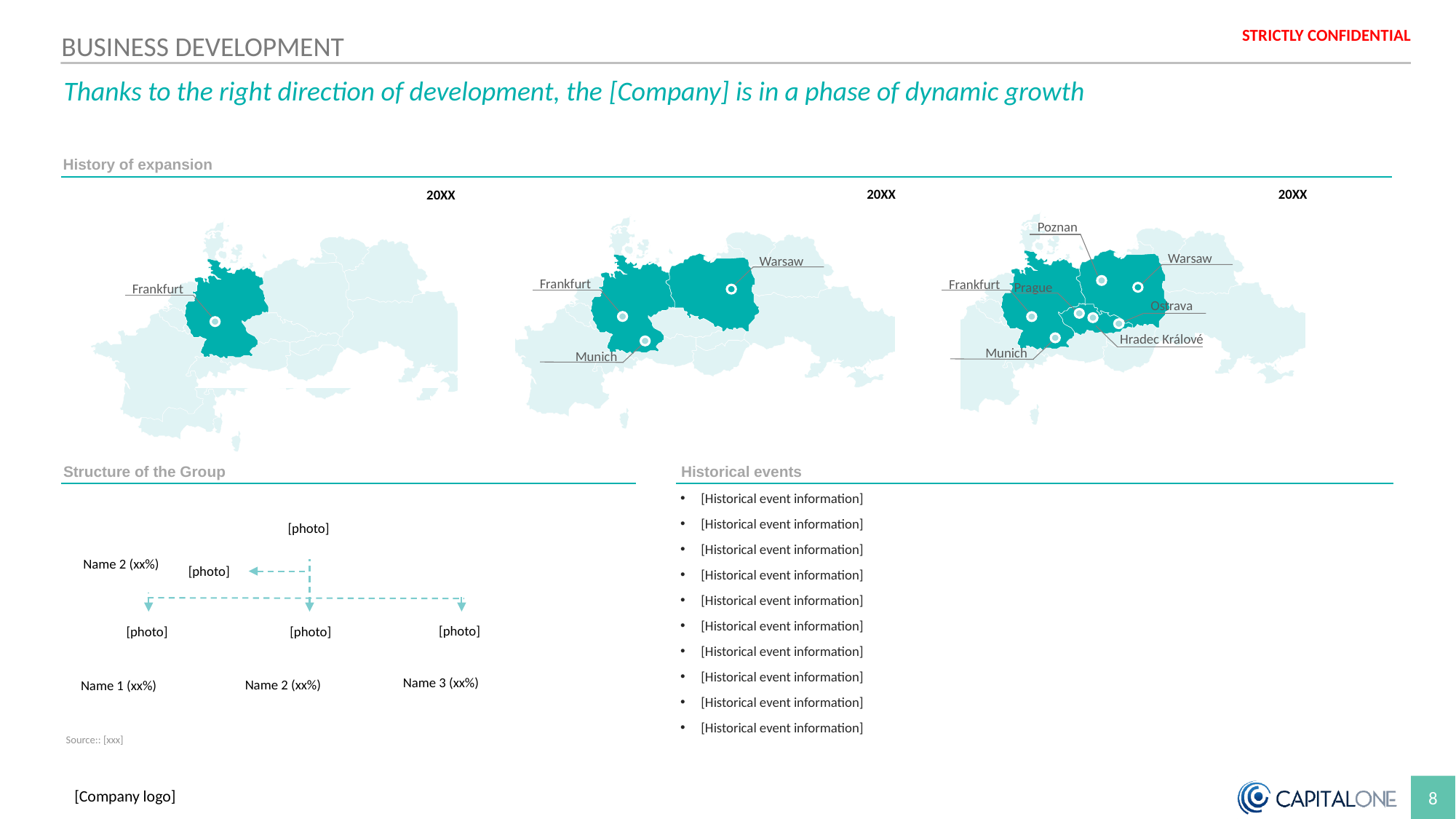

BUSINESS DEVELOPMENT
Thanks to the right direction of development, the [Company] is in a phase of dynamic growth

History of expansion

20XX
20XX
20XX

Poznan

Warsaw

Warsaw

Frankfurt

Frankfurt

Prague

Frankfurt

Ostrava
Kolory przewodnie Prezentacji

Hradec Králové

Munich

Munich

Structure of the Group
Historical events

[Historical event information]
[Historical event information]
[Historical event information]
[Historical event information]
[Historical event information]
[Historical event information]
[Historical event information]
[Historical event information]
[Historical event information]
[Historical event information]

[photo]
Name 2 (xx%)

[photo]
Name 3 (xx%)
Name 2 (xx%)
Name 1 (xx%)
[photo]
[photo]
[photo]
Source:: [xxx]